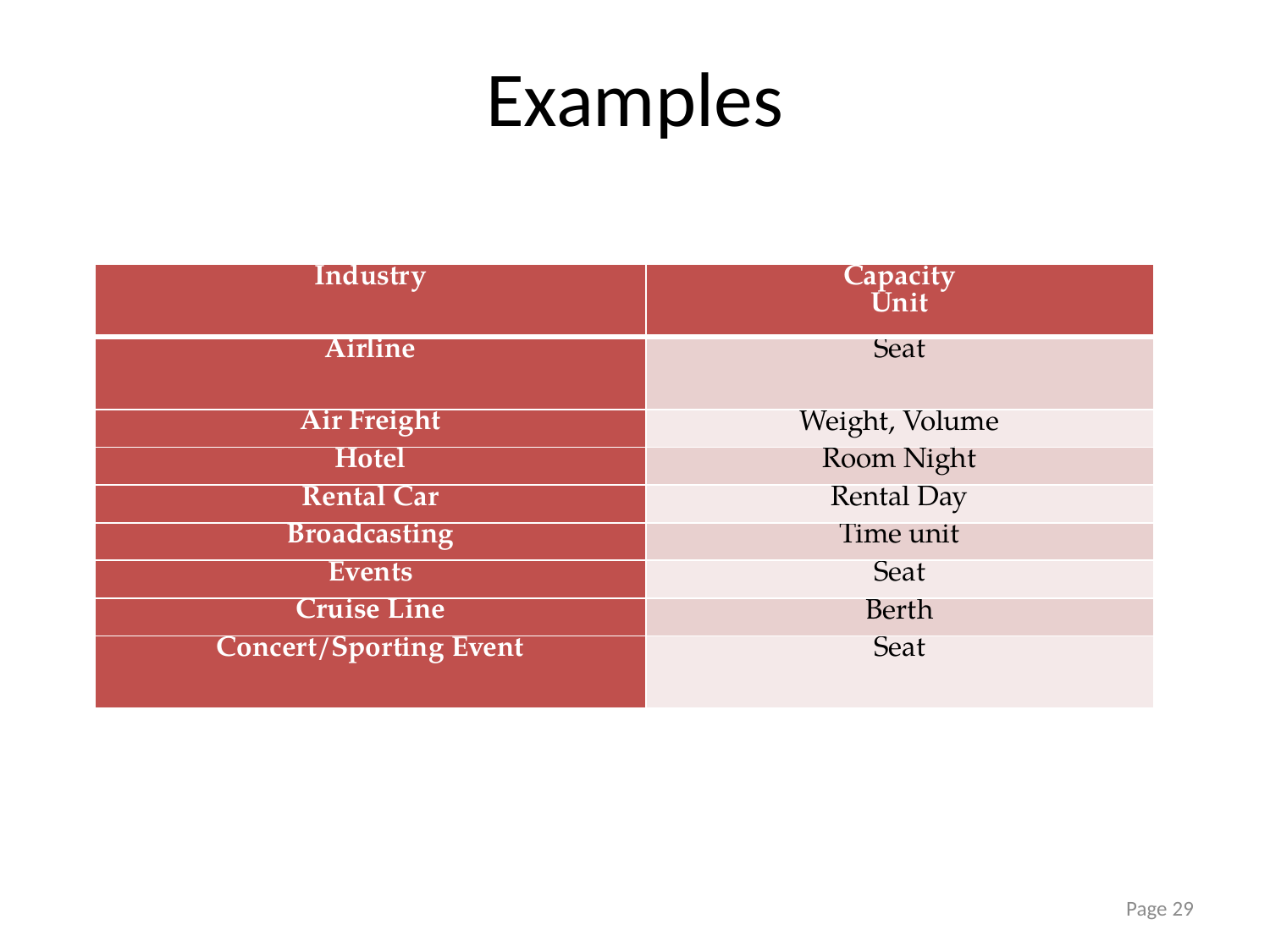

# Examples
| Industry | Capacity Unit |
| --- | --- |
| Airline | Seat |
| Air Freight | Weight, Volume |
| Hotel | Room Night |
| Rental Car | Rental Day |
| Broadcasting | Time unit |
| Events | Seat |
| Cruise Line | Berth |
| Concert/Sporting Event | Seat |
Page 29